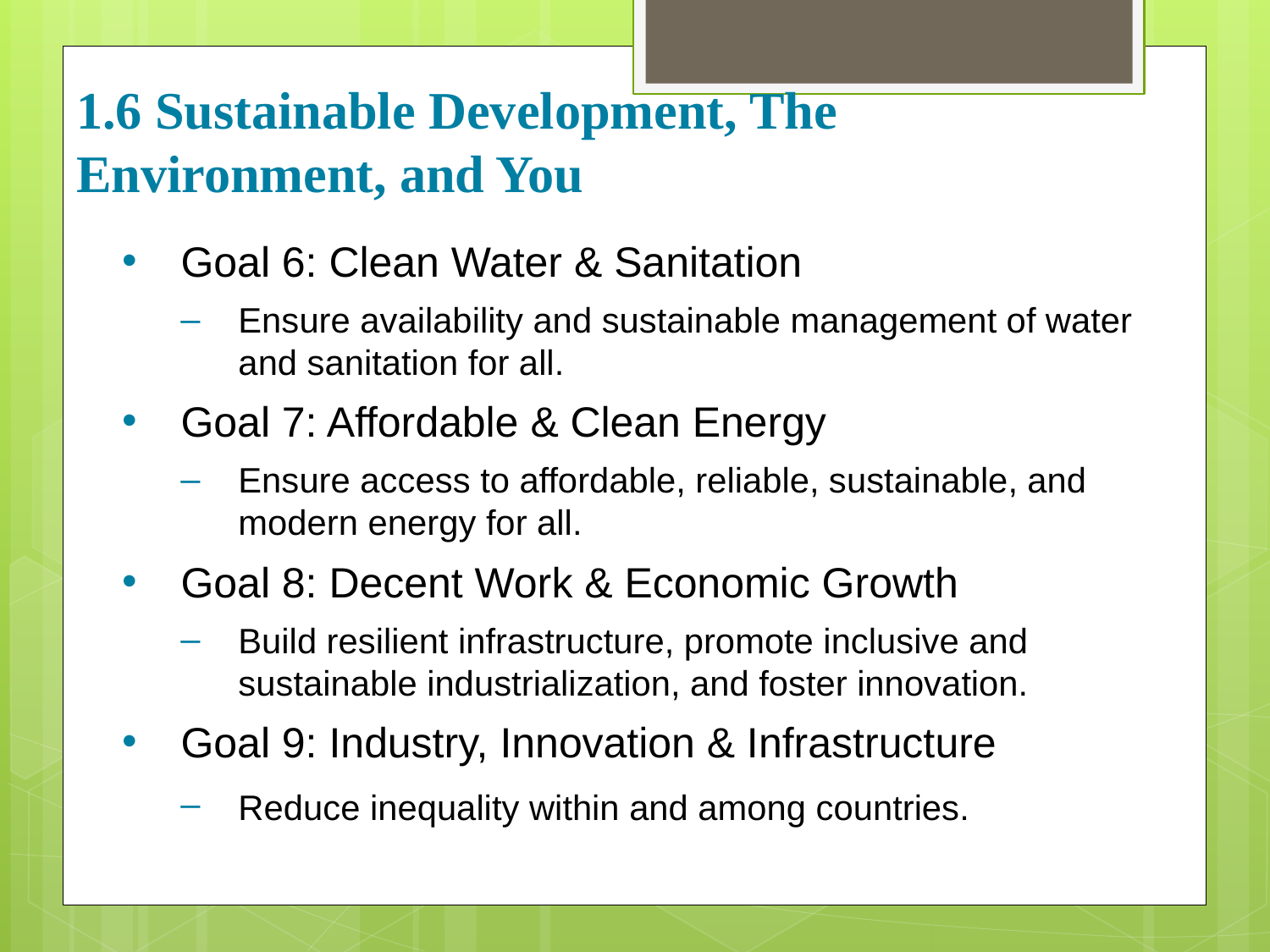

# 1.6 Sustainable Development, The Environment, and You
Goal 6: Clean Water & Sanitation
Ensure availability and sustainable management of water and sanitation for all.
Goal 7: Affordable & Clean Energy
Ensure access to affordable, reliable, sustainable, and modern energy for all.
Goal 8: Decent Work & Economic Growth
Build resilient infrastructure, promote inclusive and sustainable industrialization, and foster innovation.
Goal 9: Industry, Innovation & Infrastructure
Reduce inequality within and among countries.